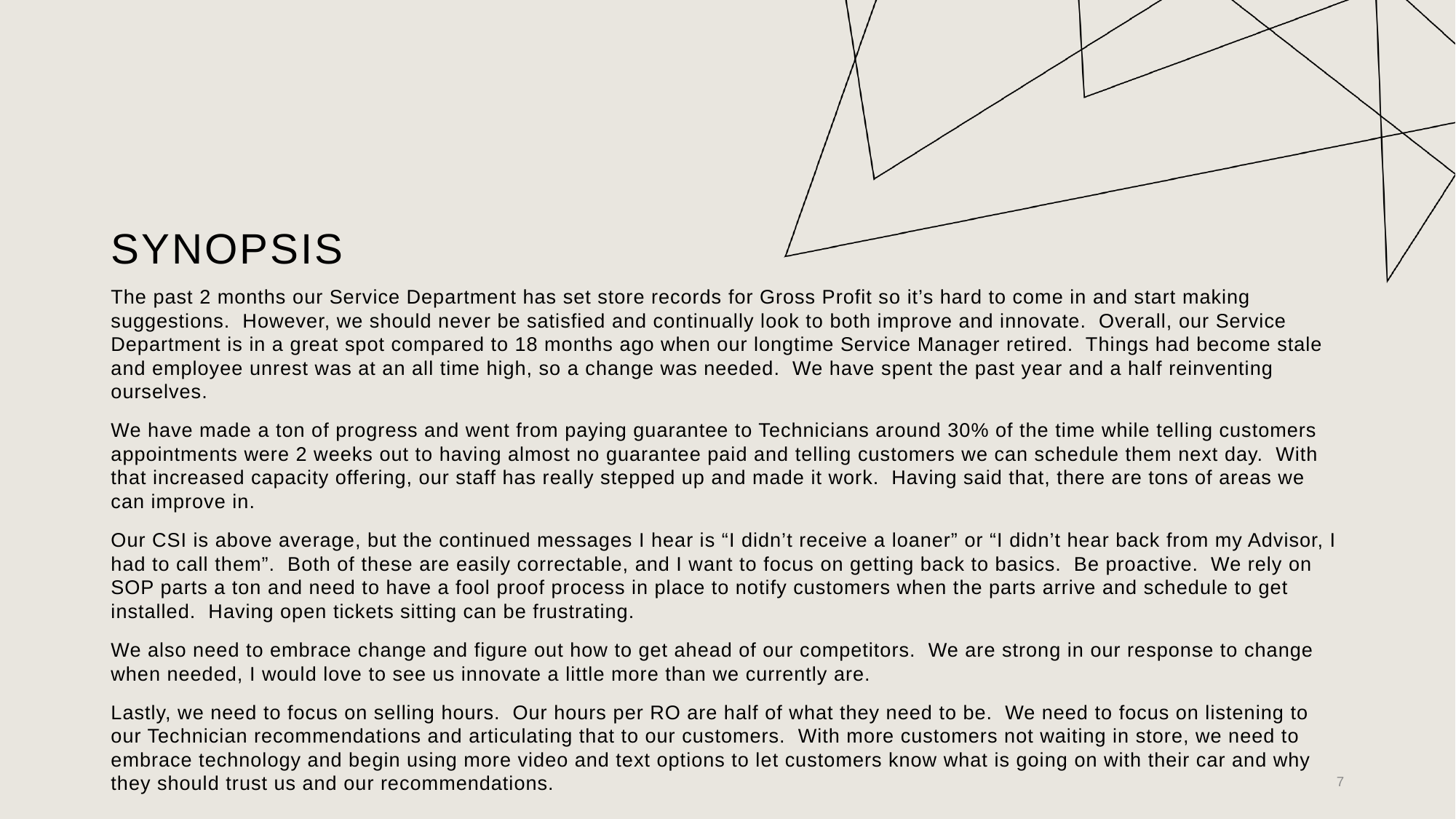

# Synopsis
The past 2 months our Service Department has set store records for Gross Profit so it’s hard to come in and start making suggestions.  However, we should never be satisfied and continually look to both improve and innovate.  Overall, our Service Department is in a great spot compared to 18 months ago when our longtime Service Manager retired.  Things had become stale and employee unrest was at an all time high, so a change was needed.  We have spent the past year and a half reinventing ourselves.
We have made a ton of progress and went from paying guarantee to Technicians around 30% of the time while telling customers appointments were 2 weeks out to having almost no guarantee paid and telling customers we can schedule them next day.  With that increased capacity offering, our staff has really stepped up and made it work.  Having said that, there are tons of areas we can improve in.
Our CSI is above average, but the continued messages I hear is “I didn’t receive a loaner” or “I didn’t hear back from my Advisor, I had to call them”.  Both of these are easily correctable, and I want to focus on getting back to basics.  Be proactive.  We rely on SOP parts a ton and need to have a fool proof process in place to notify customers when the parts arrive and schedule to get installed.  Having open tickets sitting can be frustrating.
We also need to embrace change and figure out how to get ahead of our competitors.  We are strong in our response to change when needed, I would love to see us innovate a little more than we currently are.
Lastly, we need to focus on selling hours.  Our hours per RO are half of what they need to be.  We need to focus on listening to our Technician recommendations and articulating that to our customers.  With more customers not waiting in store, we need to embrace technology and begin using more video and text options to let customers know what is going on with their car and why they should trust us and our recommendations.
7